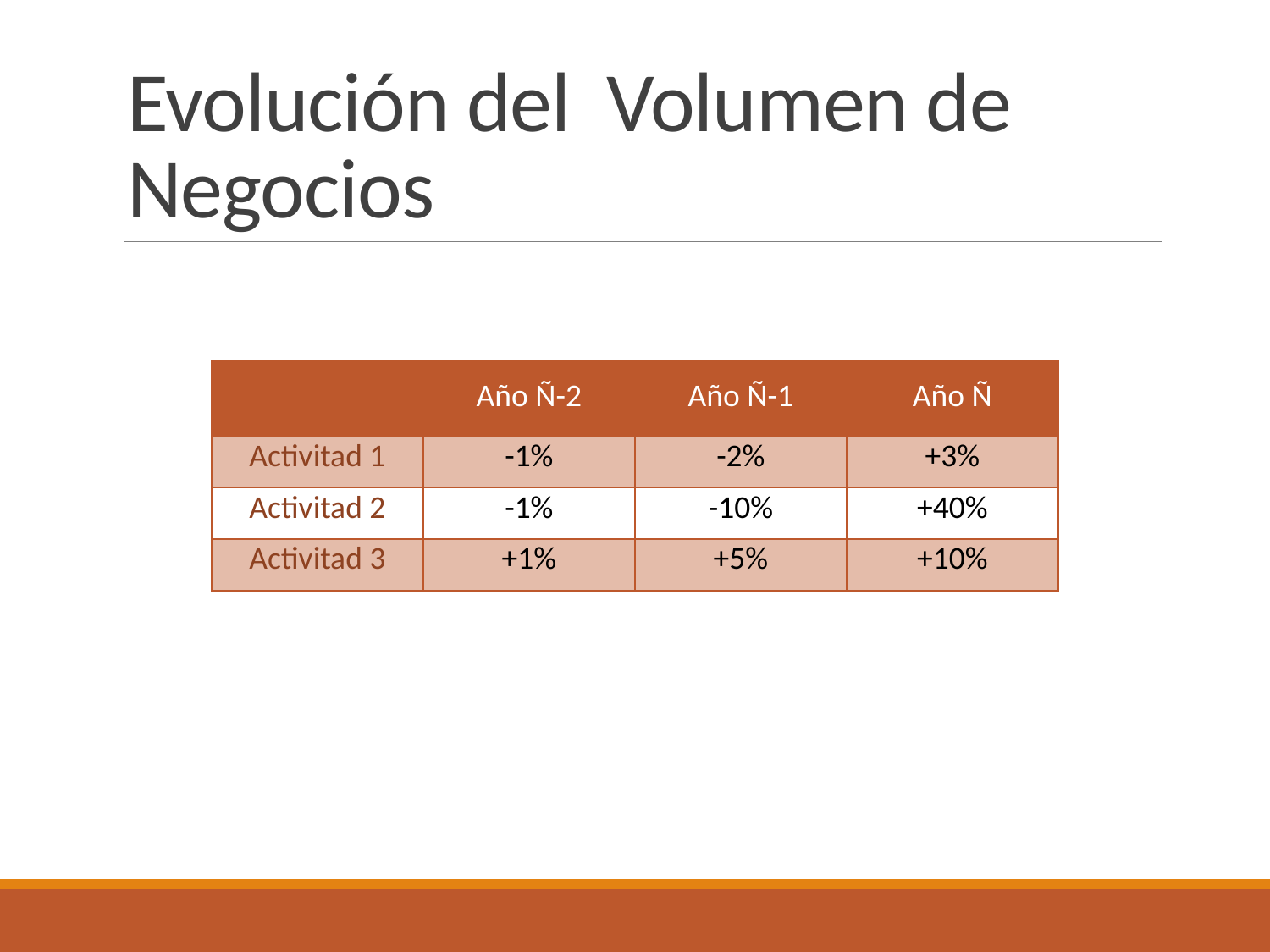

# Evolución del  Volumen de Negocios
|  | Año Ñ-2 | Año Ñ-1 | Año Ñ |
| --- | --- | --- | --- |
| Activitad 1 | -1% | -2% | +3% |
| Activitad 2 | -1% | -10% | +40% |
| Activitad 3 | +1% | +5% | +10% |